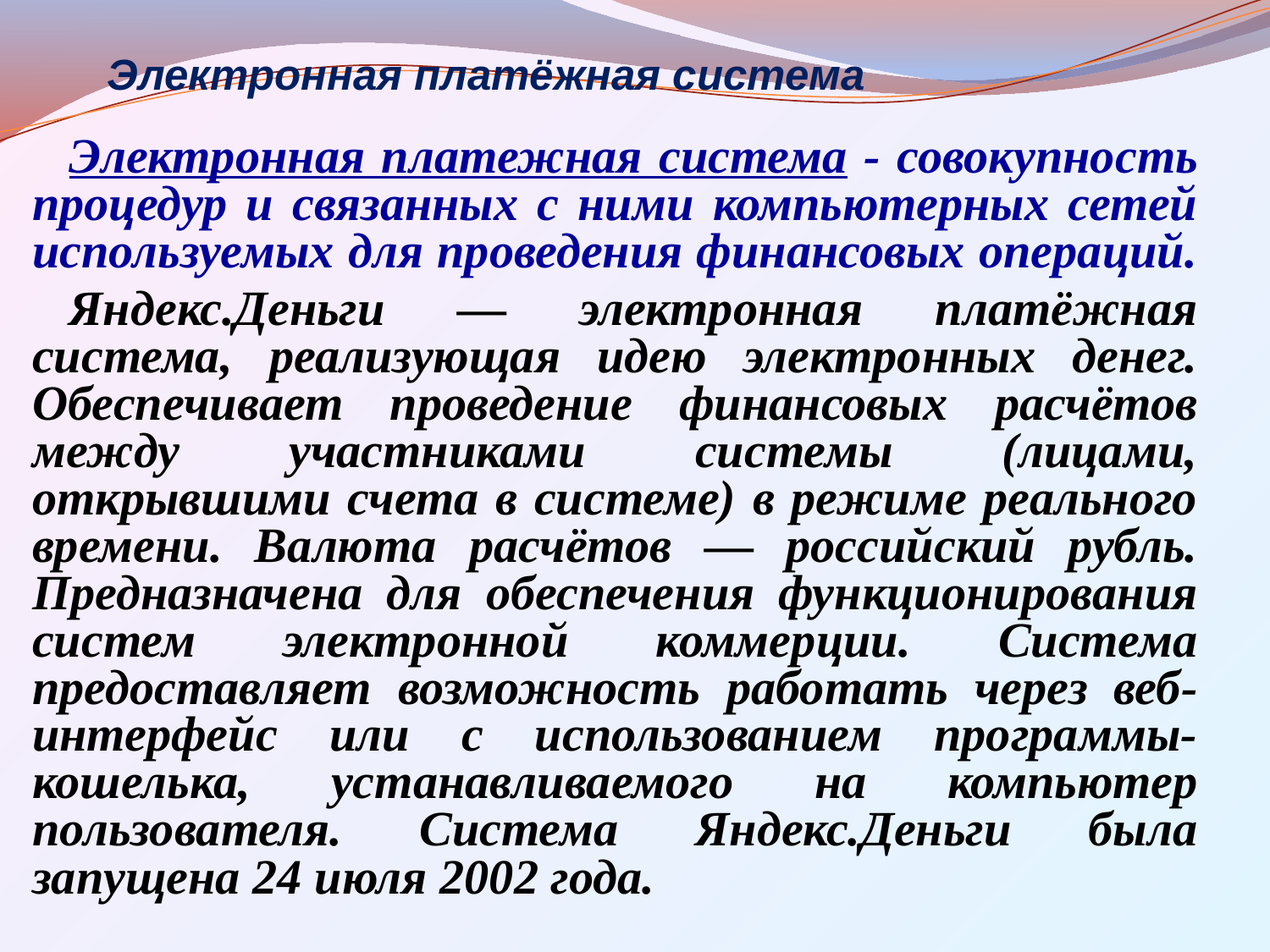

# Электронная платёжная система
Электронная платежная система - совокупность процедур и связанных с ними компьютерных сетей используемых для проведения финансовых операций.
Яндекс.Деньги — электронная платёжная система, реализующая идею электронных денег. Обеспечивает проведение финансовых расчётов между участниками системы (лицами, открывшими счета в системе) в режиме реального времени. Валюта расчётов — российский рубль. Предназначена для обеспечения функционирования систем электронной коммерции. Система предоставляет возможность работать через веб-интерфейс или с использованием программы-кошелька, устанавливаемого на компьютер пользователя. Система Яндекс.Деньги была запущена 24 июля 2002 года.